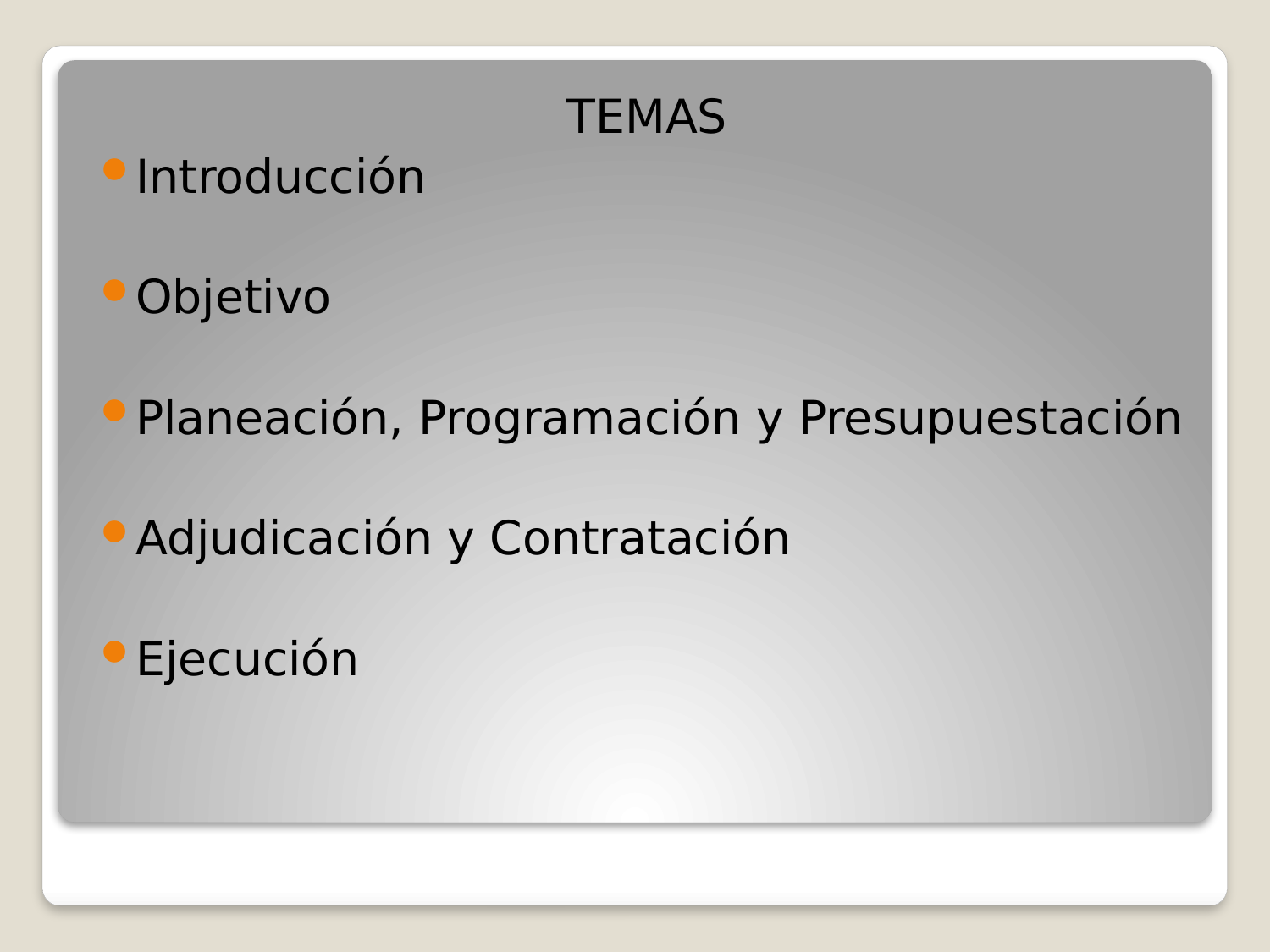

TEMAS
Introducción

Objetivo

Planeación, Programación y Presupuestación

Adjudicación y Contratación

Ejecución
#